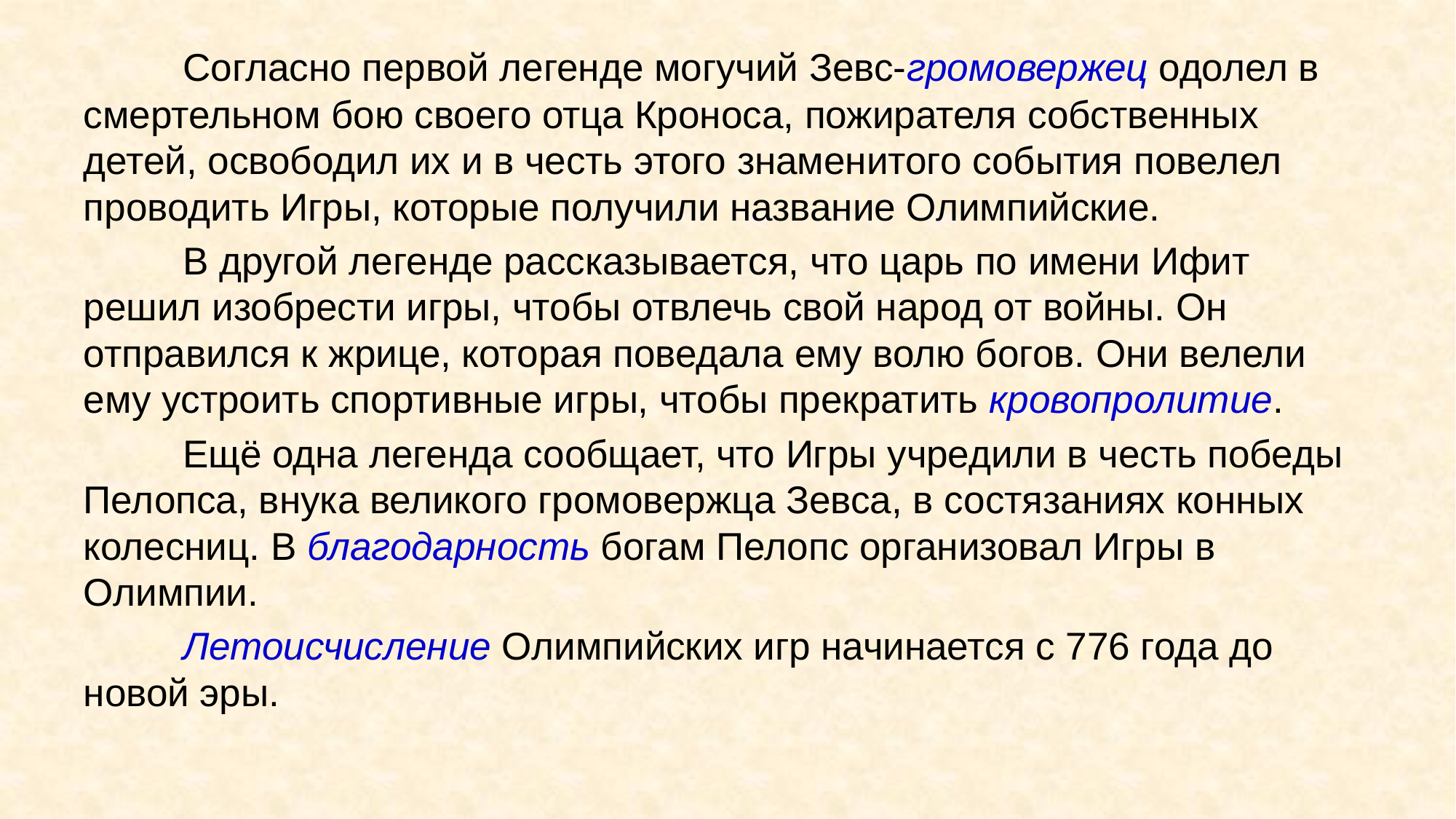

Согласно первой легенде могучий Зевс-громовержец одолел в смертельном бою своего отца Кроноса, пожирателя собственных детей, освободил их и в честь этого знаменитого события повелел проводить Игры, которые получили название Олимпийские.
	В другой легенде рассказывается, что царь по имени Ифит решил изобрести игры, чтобы отвлечь свой народ от войны. Он отправился к жрице, которая поведала ему волю богов. Они велели ему устроить спортивные игры, чтобы прекратить кровопролитие.
	Ещё одна легенда сообщает, что Игры учредили в честь победы Пелопса, внука великого громовержца Зевса, в состязаниях конных колесниц. В благодарность богам Пелопс организовал Игры в Олимпии.
	Летоисчисление Олимпийских игр начинается с 776 года до новой эры.